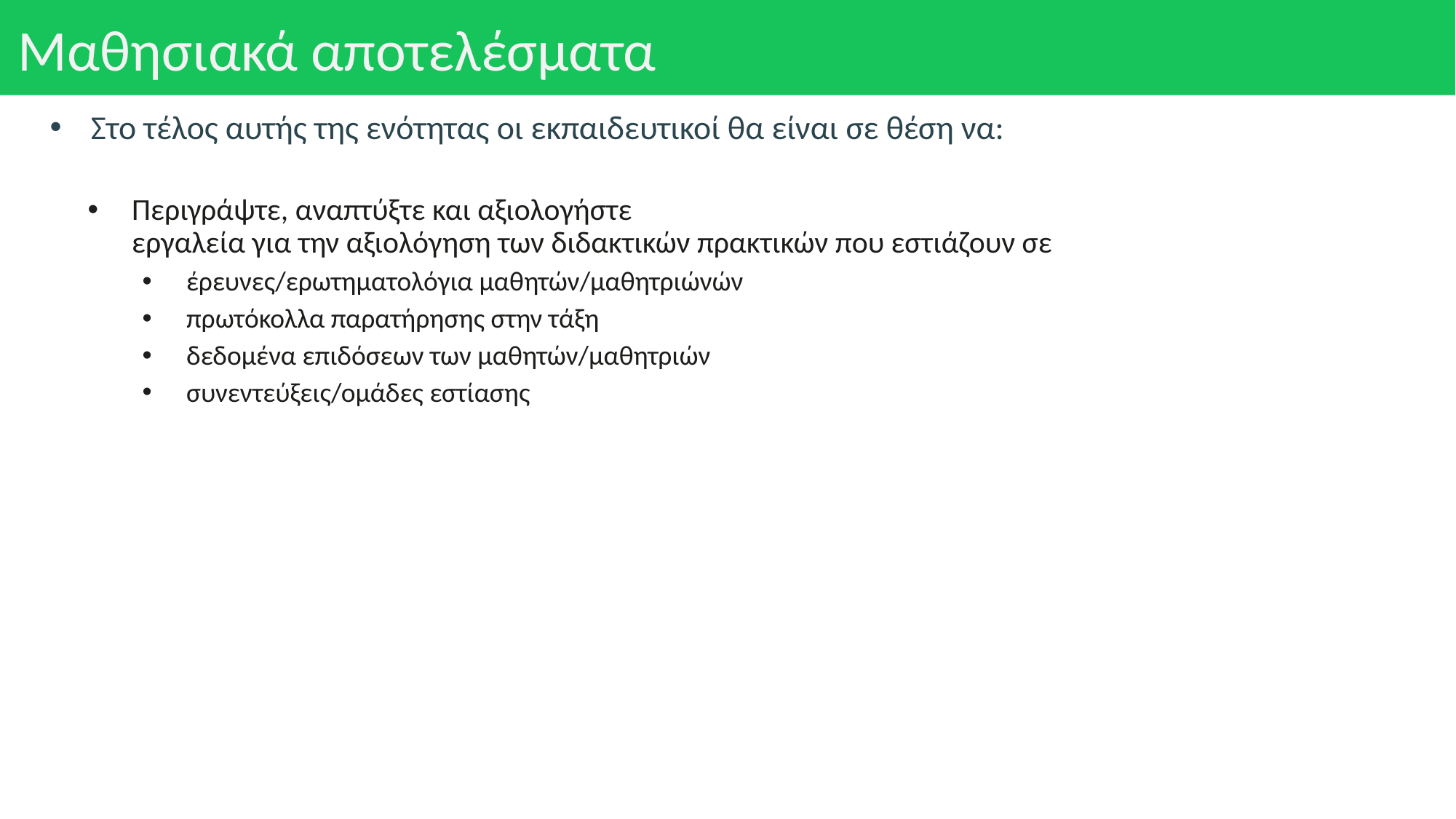

# Μαθησιακά αποτελέσματα
Στο τέλος αυτής της ενότητας οι εκπαιδευτικοί θα είναι σε θέση να:
Περιγράψτε, αναπτύξτε και αξιολογήστε
εργαλεία για την αξιολόγηση των διδακτικών πρακτικών που εστιάζουν σε
έρευνες/ερωτηματολόγια μαθητών/μαθητριώνών
πρωτόκολλα παρατήρησης στην τάξη
δεδομένα επιδόσεων των μαθητών/μαθητριών
συνεντεύξεις/ομάδες εστίασης